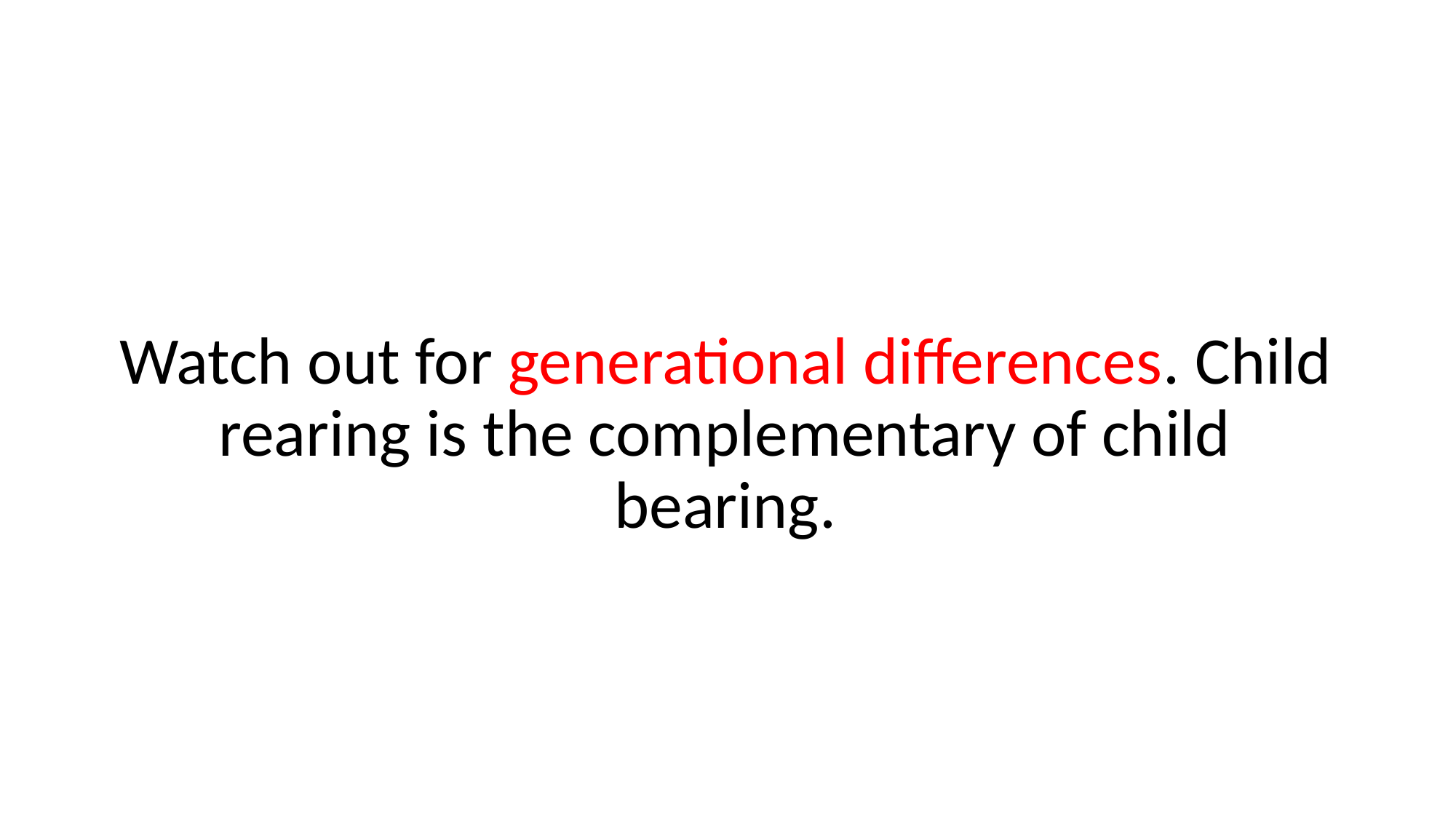

Watch out for generational differences. Child rearing is the complementary of child bearing.